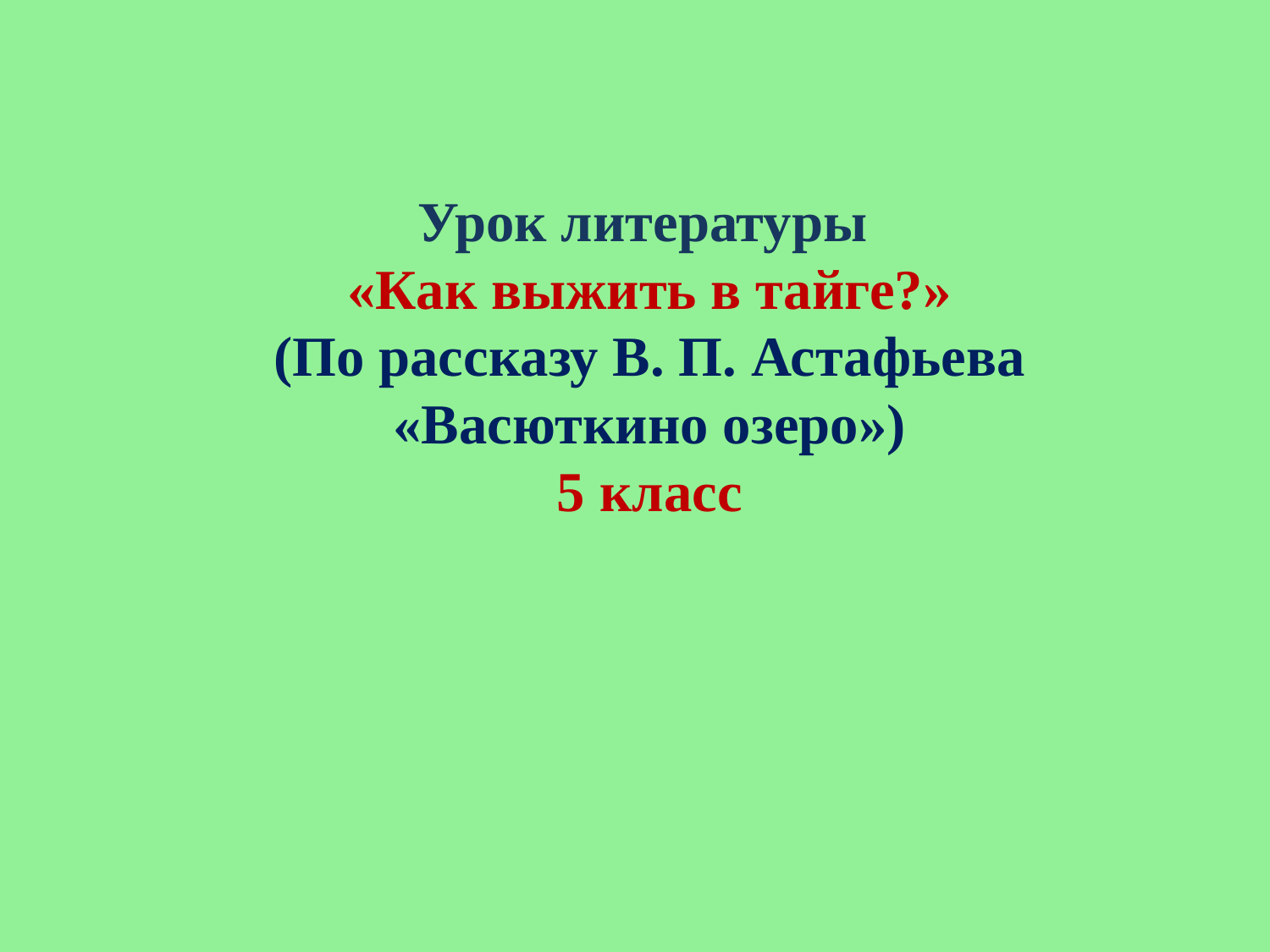

Урок литературы
«Как выжить в тайге?»
(По рассказу В. П. Астафьева «Васюткино озеро»)
5 класс